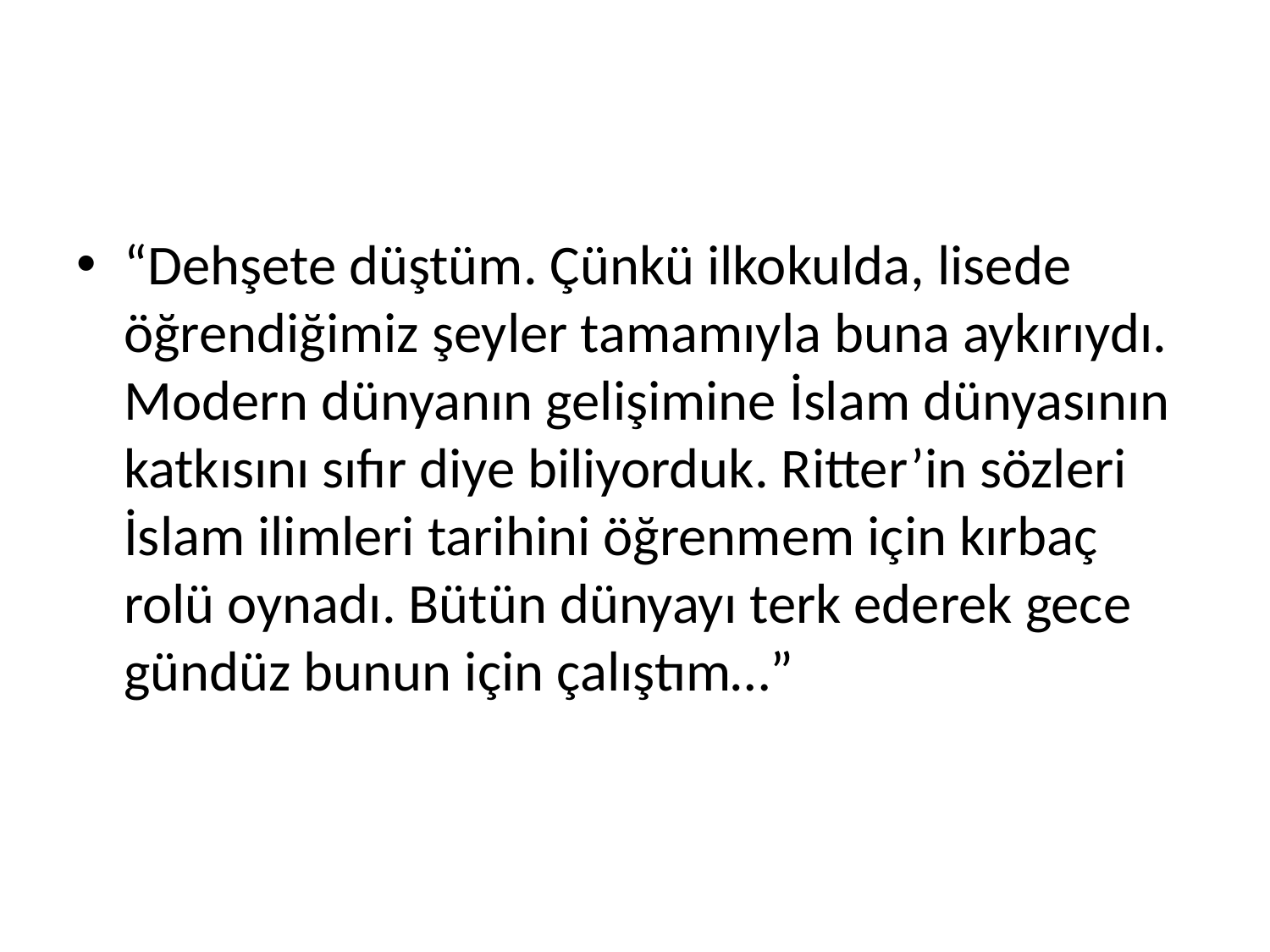

#
“Dehşete düştüm. Çünkü ilkokulda, lisede öğrendiğimiz şeyler tamamıyla buna aykırıydı. Modern dünyanın gelişimine İslam dünyasının katkısını sıfır diye biliyorduk. Ritter’in sözleri İslam ilimleri tarihini öğrenmem için kırbaç rolü oynadı. Bütün dünyayı terk ederek gece gündüz bunun için çalıştım…”